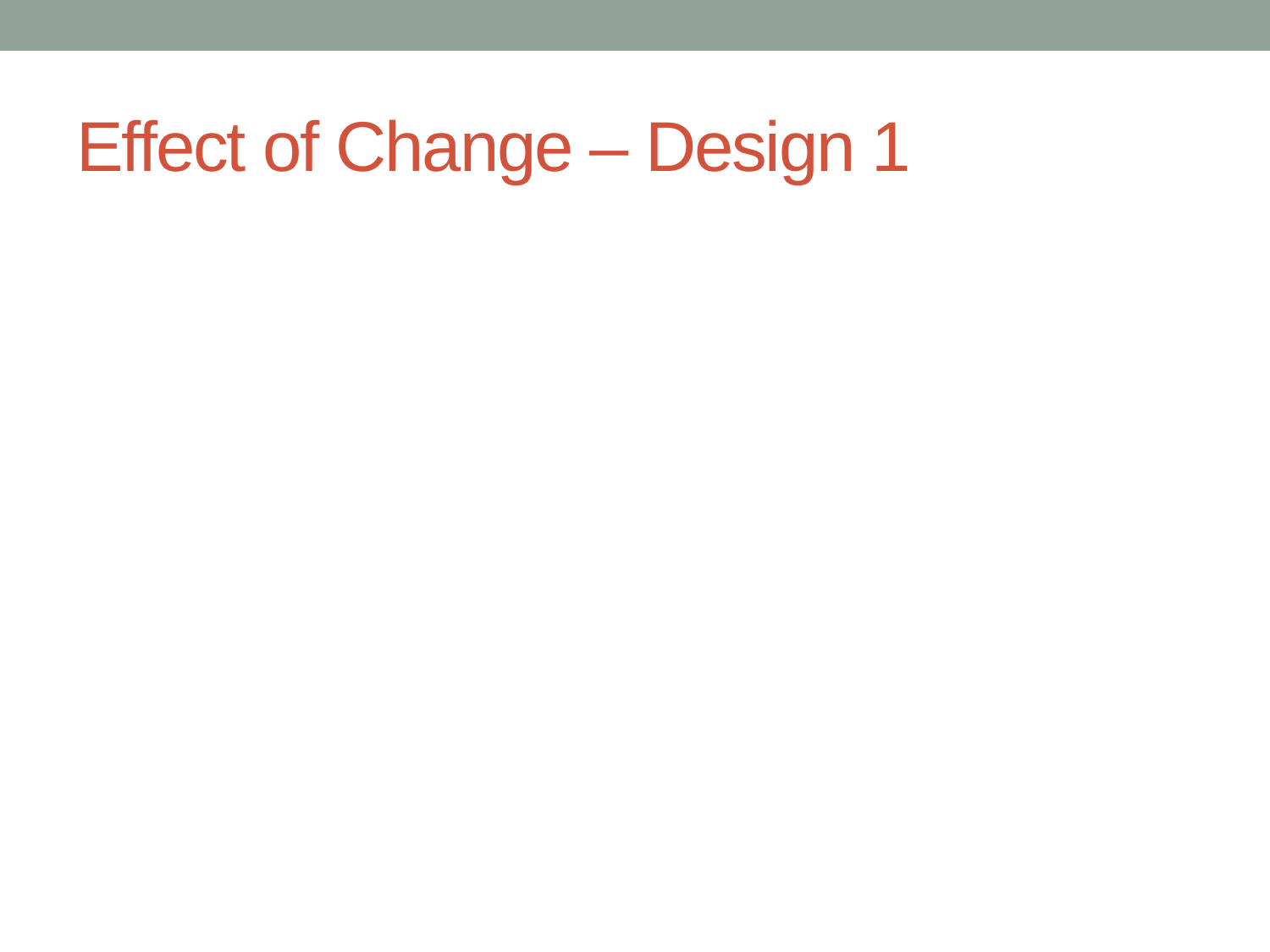

# Effect of Change – Design 1